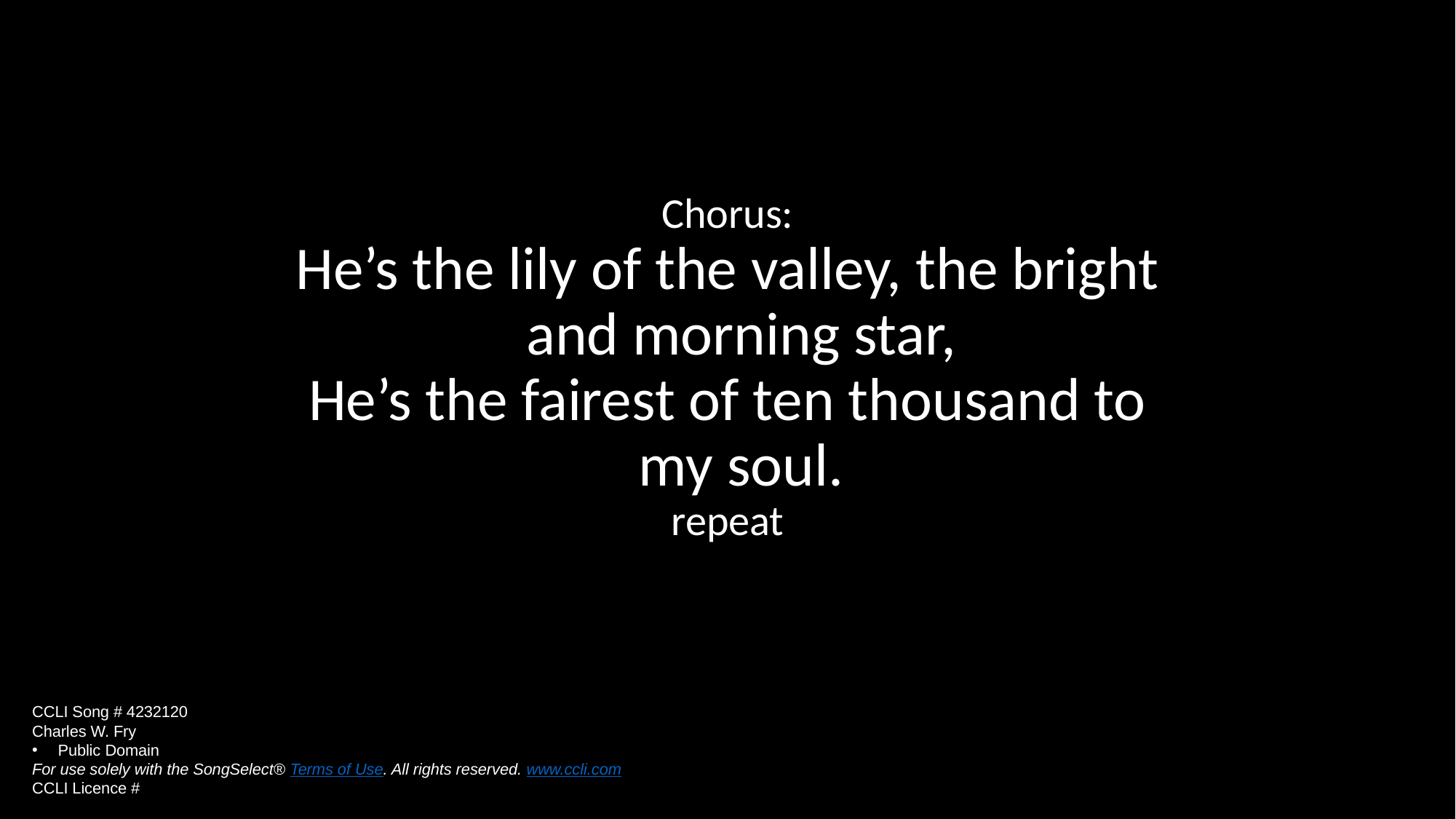

Chorus:
He’s the lily of the valley, the bright and morning star,
He’s the fairest of ten thousand to my soul.
repeat
CCLI Song # 4232120
Charles W. Fry
Public Domain
For use solely with the SongSelect® Terms of Use. All rights reserved. www.ccli.com
CCLI Licence #